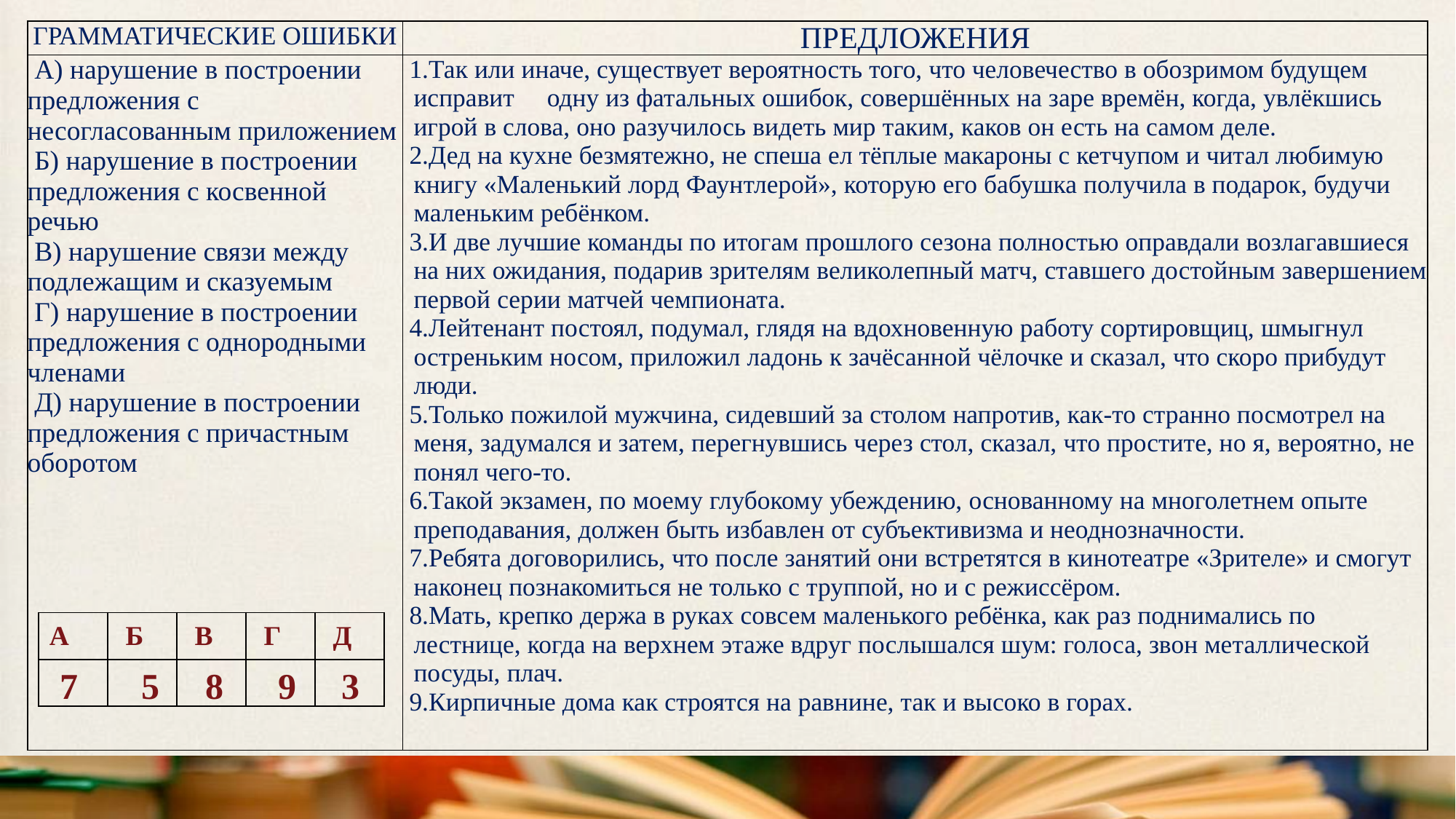

| ГРАММАТИЧЕСКИЕ ОШИБКИ | ПРЕДЛОЖЕНИЯ |
| --- | --- |
| A) нарушение в построении предложения с несогласованным приложением Б) нарушение в построении предложения с косвенной речью B) нарушение связи между подлежащим и сказуемым Г) нарушение в построении предложения с однородными членами Д) нарушение в построении предложения с причастным оборотом | 1.Так или иначе, существует вероятность того, что человечество в обозримом будущем исправит одну из фатальных ошибок, совершённых на заре времён, когда, увлёкшись игрой в слова, оно разучилось видеть мир таким, каков он есть на самом деле. 2.Дед на кухне безмятежно, не спеша ел тёплые макароны с кетчупом и читал любимую книгу «Маленький лорд Фаунтлерой», которую его бабушка получила в подарок, будучи маленьким ребёнком. 3.И две лучшие команды по итогам прошлого сезона полностью оправдали возлагавшиеся на них ожидания, подарив зрителям великолепный матч, ставшего достойным завершением первой серии матчей чемпионата. 4.Лейтенант постоял, подумал, глядя на вдохновенную работу сортировщиц, шмыгнул остреньким носом, приложил ладонь к зачёсанной чёлочке и сказал, что скоро прибудут люди. 5.Только пожилой мужчина, сидевший за столом напротив, как-то странно посмотрел на меня, задумался и затем, перегнувшись через стол, сказал, что простите, но я, вероятно, не понял чего-то. 6.Такой экзамен, по моему глубокому убеждению, основанному на многолетнем опыте преподавания, должен быть избавлен от субъективизма и неоднозначности. 7.Ребята договорились, что после занятий они встретятся в кинотеатре «Зрителе» и смогут наконец познакомиться не только с труппой, но и с режиссёром. 8.Мать, крепко держа в руках совсем маленького ребёнка, как раз поднимались по лестнице, когда на верхнем этаже вдруг послышался шум: голоса, звон металлической посуды, плач. 9.Кирпичные дома как строятся на равнине, так и высоко в горах. |
| А | Б | В | Г | Д |
| --- | --- | --- | --- | --- |
|  |  |  |  |  |
 7       5     8      9     3